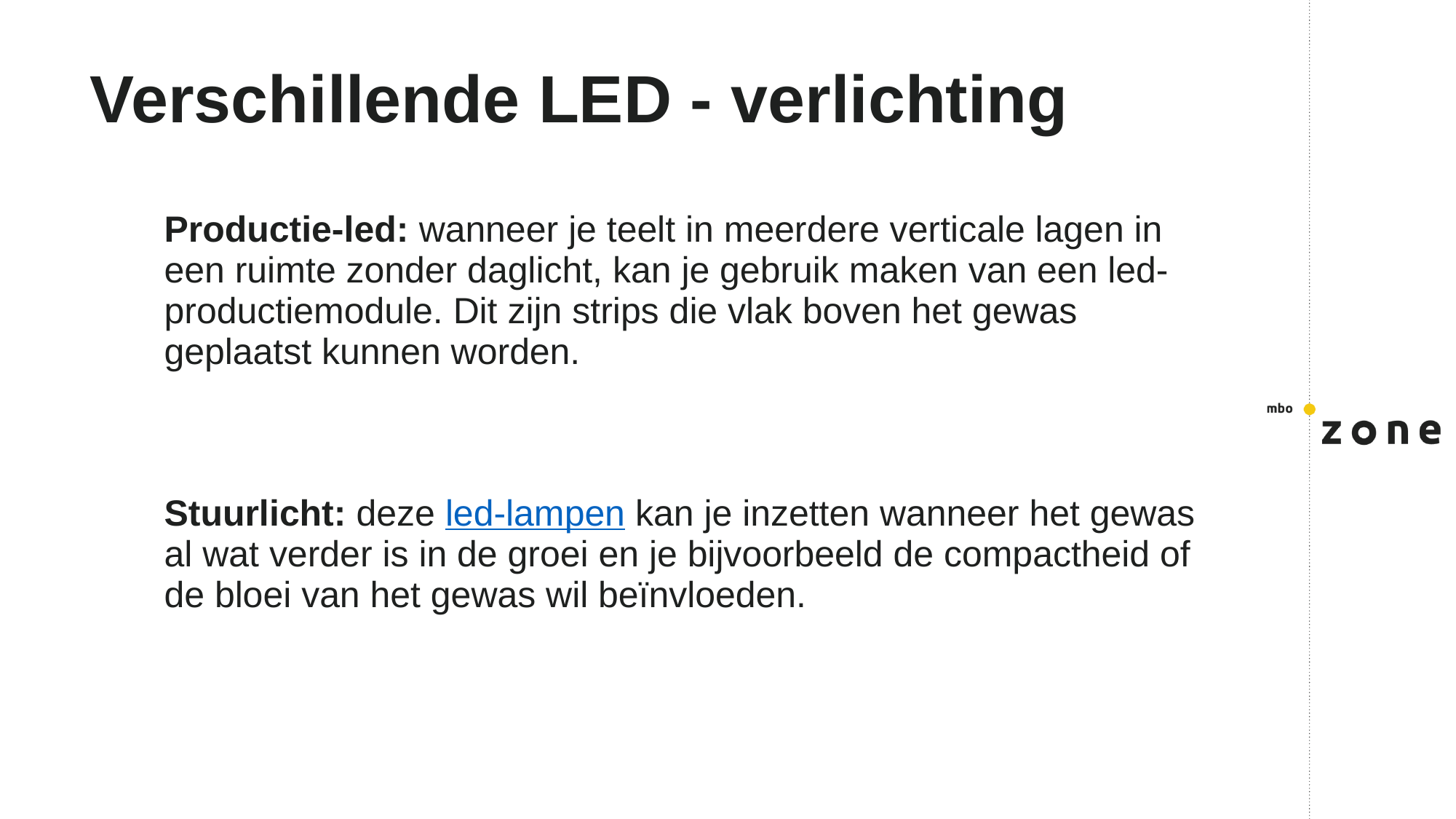

# Verschillende LED - verlichting
Productie-led: wanneer je teelt in meerdere verticale lagen in een ruimte zonder daglicht, kan je gebruik maken van een led-productiemodule. Dit zijn strips die vlak boven het gewas geplaatst kunnen worden.
Stuurlicht: deze led-lampen kan je inzetten wanneer het gewas al wat verder is in de groei en je bijvoorbeeld de compactheid of de bloei van het gewas wil beïnvloeden.